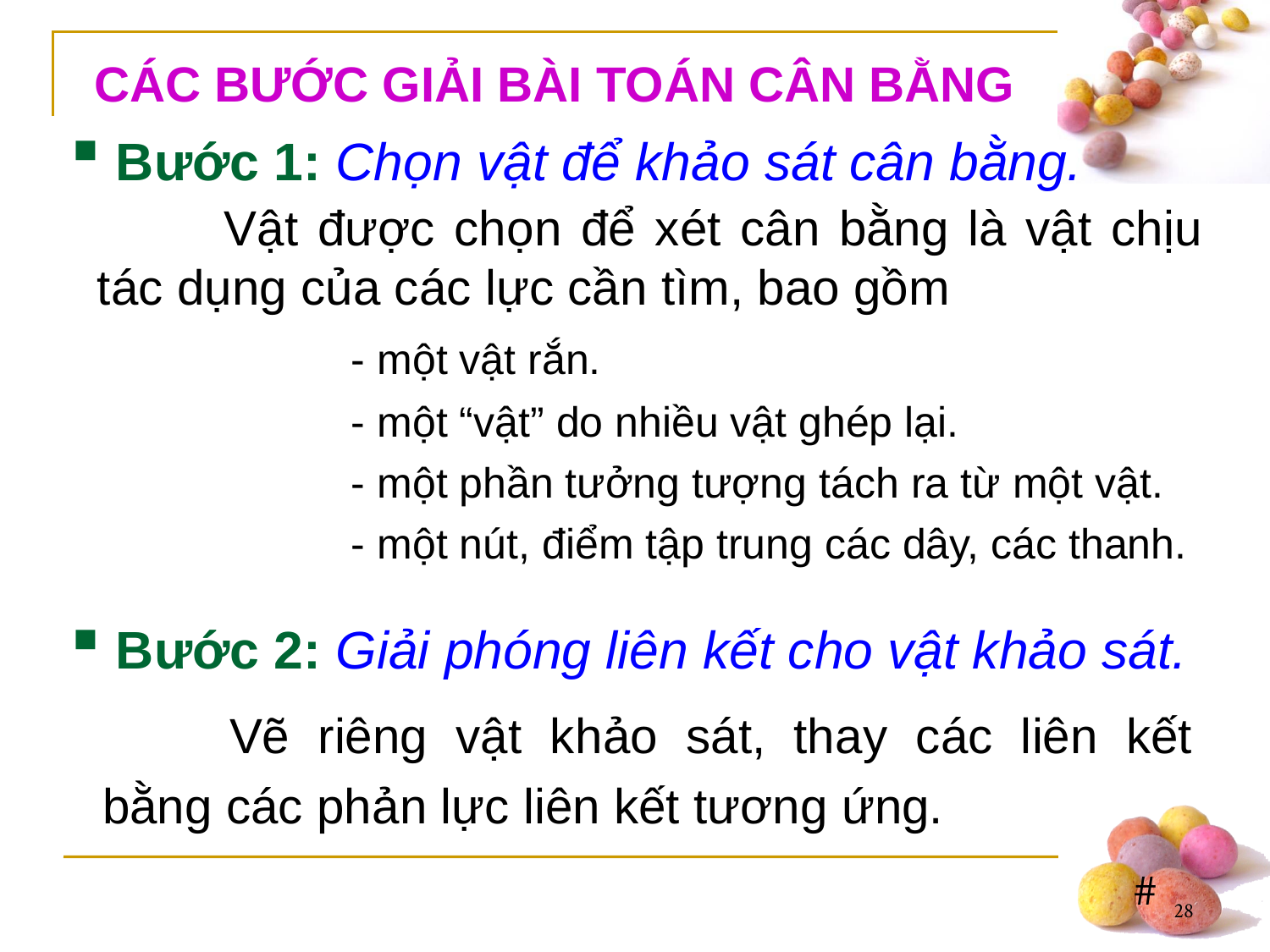

CÁC BƯỚC GIẢI BÀI TOÁN CÂN BẰNG
 Bước 1: Chọn vật để khảo sát cân bằng.
	Vật được chọn để xét cân bằng là vật chịu tác dụng của các lực cần tìm, bao gồm
		- một vật rắn.
		- một “vật” do nhiều vật ghép lại.
		- một phần tưởng tượng tách ra từ một vật.
		- một nút, điểm tập trung các dây, các thanh.
 Bước 2: Giải phóng liên kết cho vật khảo sát.
	Vẽ riêng vật khảo sát, thay các liên kết bằng các phản lực liên kết tương ứng.
28